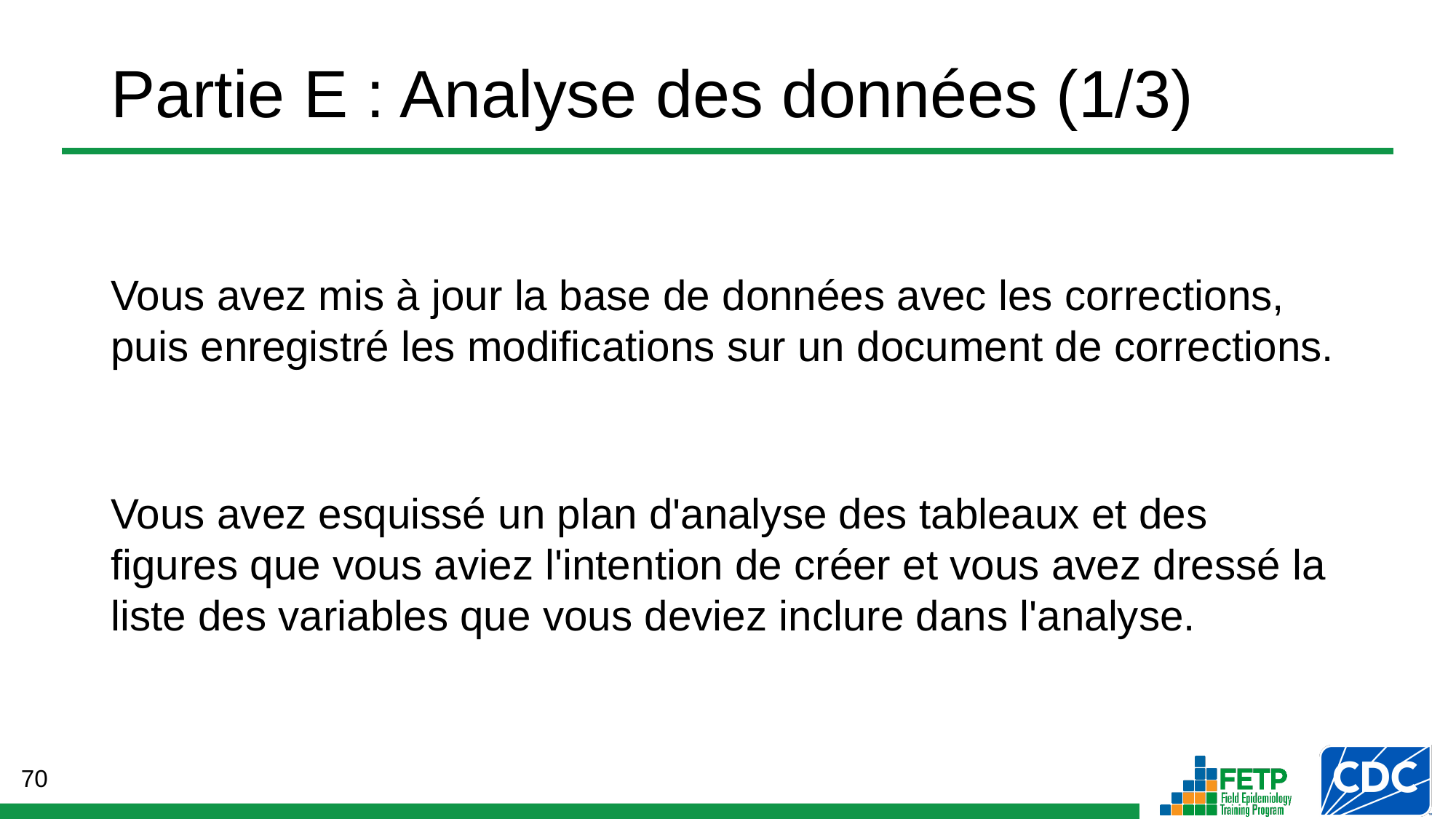

# Partie E : Analyse des données (1/3)
Vous avez mis à jour la base de données avec les corrections, puis enregistré les modifications sur un document de corrections.

Vous avez esquissé un plan d'analyse des tableaux et des figures que vous aviez l'intention de créer et vous avez dressé la liste des variables que vous deviez inclure dans l'analyse.